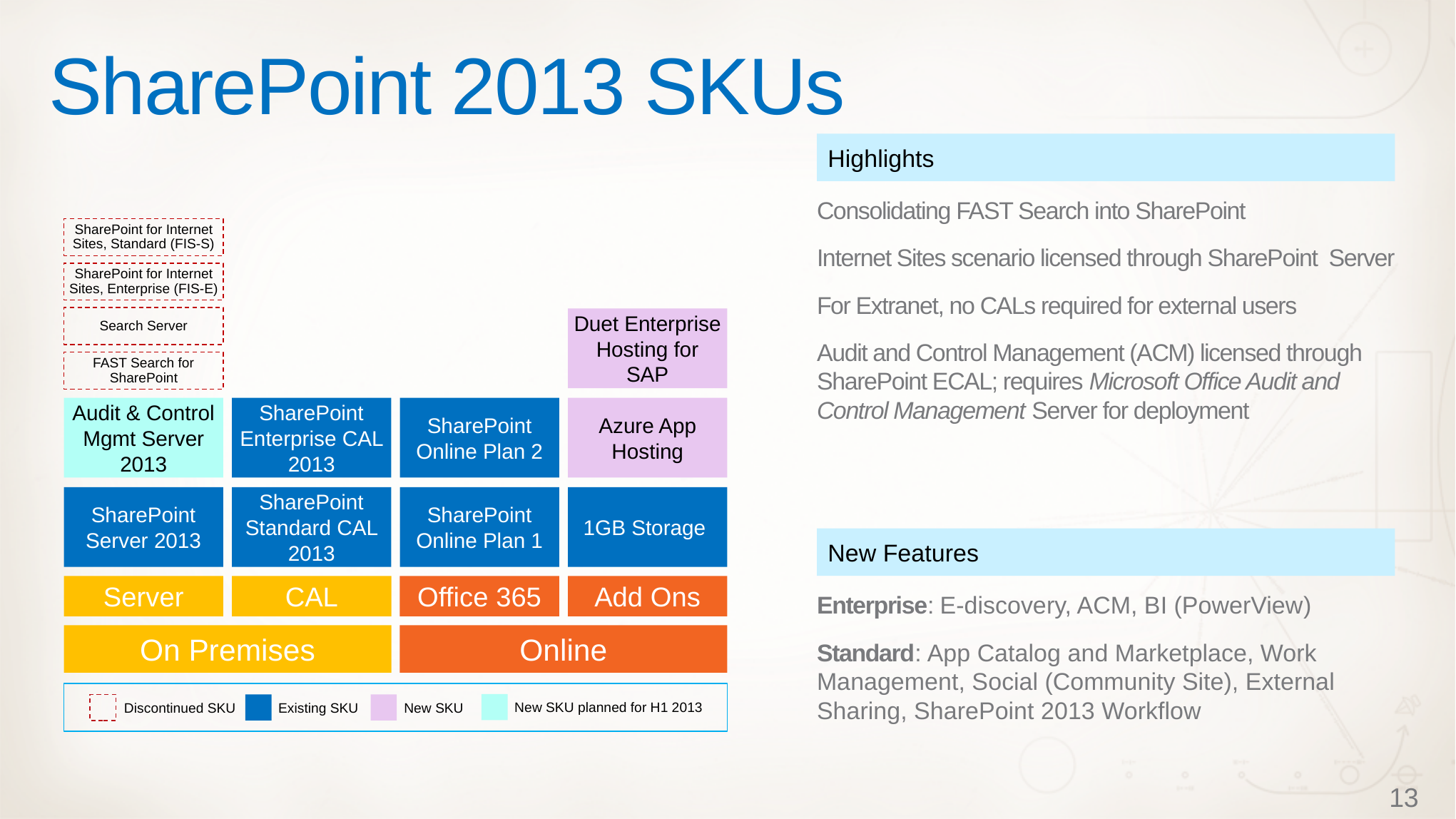

# SharePoint 2013 SKUs
Highlights
Consolidating FAST Search into SharePoint
Internet Sites scenario licensed through SharePoint  Server
For Extranet, no CALs required for external users
Audit and Control Management (ACM) licensed through SharePoint ECAL; requires Microsoft Office Audit and Control Management Server for deployment
SharePoint for Internet Sites, Standard (FIS-S)
SharePoint for Internet Sites, Enterprise (FIS-E)
Search Server
Duet Enterprise Hosting for SAP
FAST Search for SharePoint
Audit & Control Mgmt Server 2013
SharePoint Enterprise CAL 2013
SharePoint Online Plan 2
Azure App Hosting
SharePoint Server 2013
SharePoint Standard CAL 2013
SharePoint Online Plan 1
1GB Storage
New Features
Server
CAL
Office 365
Add Ons
Enterprise: E-discovery, ACM, BI (PowerView)
Standard: App Catalog and Marketplace, Work Management, Social (Community Site), External Sharing, SharePoint 2013 Workflow
On Premises
Online

New SKU planned for H1 2013

Discontinued SKU

Existing SKU

New SKU
13